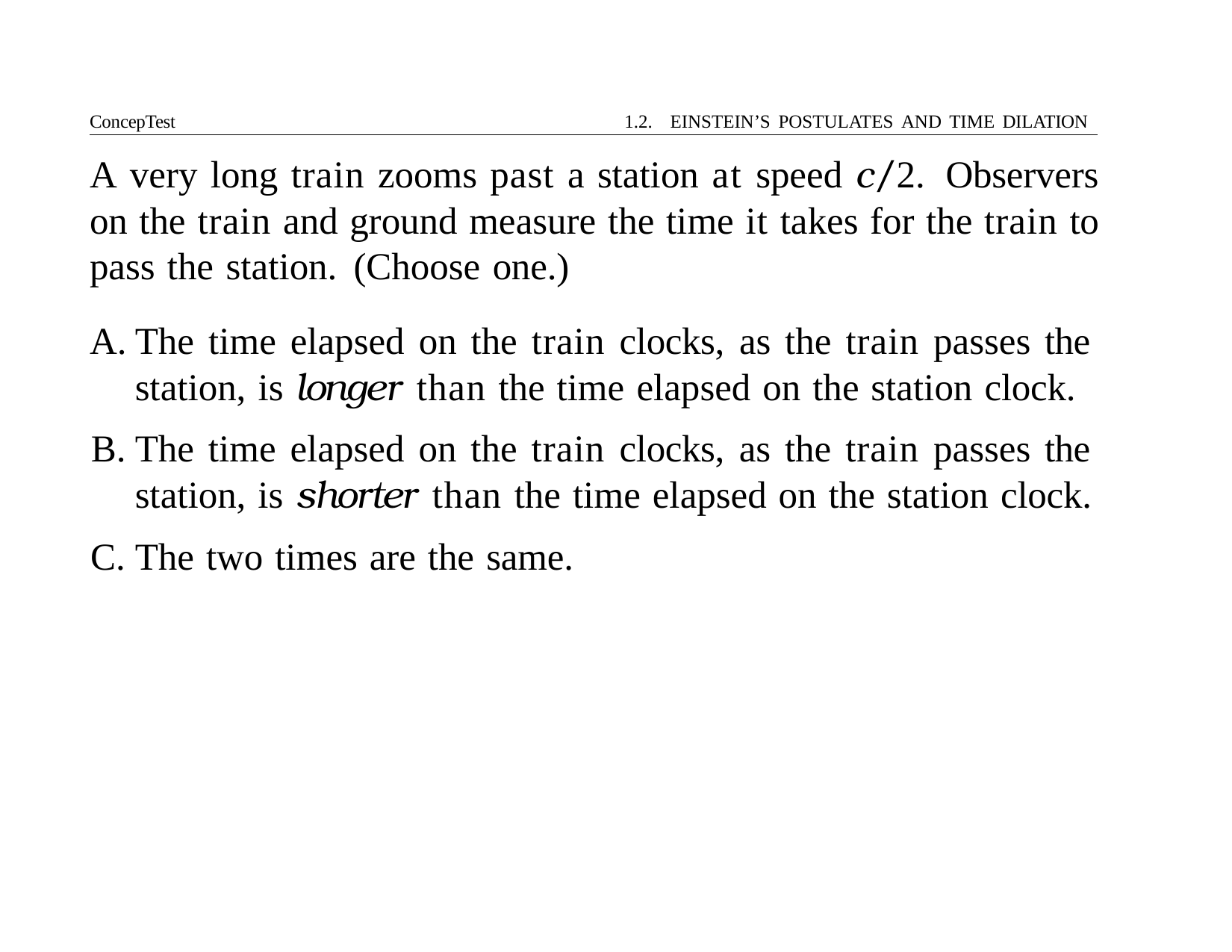

ConcepTest	1.2.  EINSTEIN’S POSTULATES AND TIME DILATION

# A very long train zooms past a station at speed c/2.  Observers on the train and ground measure the time it takes for the train to pass the station. (Choose one.)
The time elapsed on the train clocks, as the train passes the station, is longer than the time elapsed on the station clock.
The time elapsed on the train clocks, as the train passes the station, is shorter than the time elapsed on the station clock.
The two times are the same.